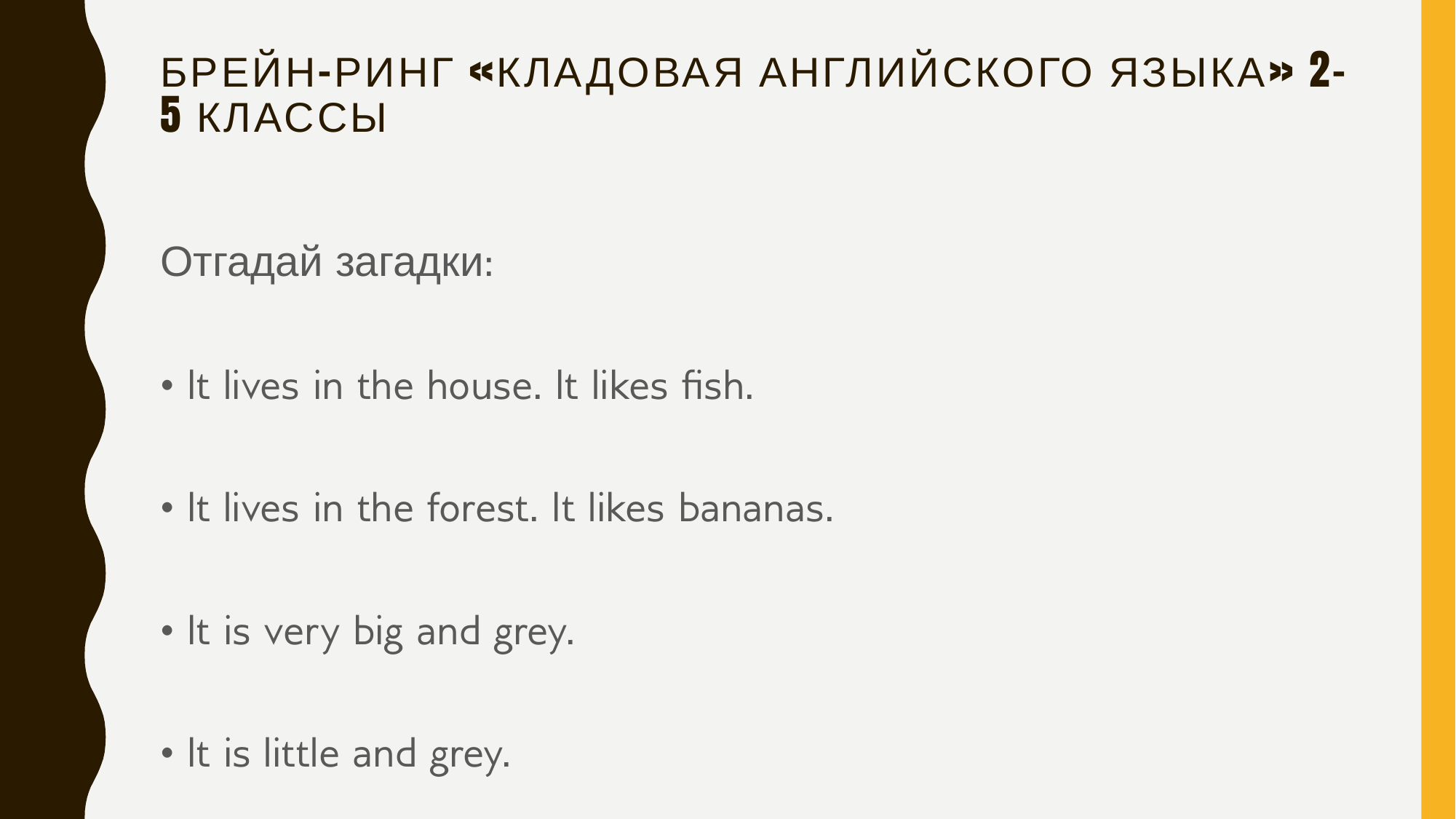

# Брейн-ринг «Кладовая английского языка» 2-5 классы
Отгадай загадки:
• It lives in the house. It likes fish.
• It lives in the forest. It likes bananas.
• It is very big and grey.
• It is little and grey.